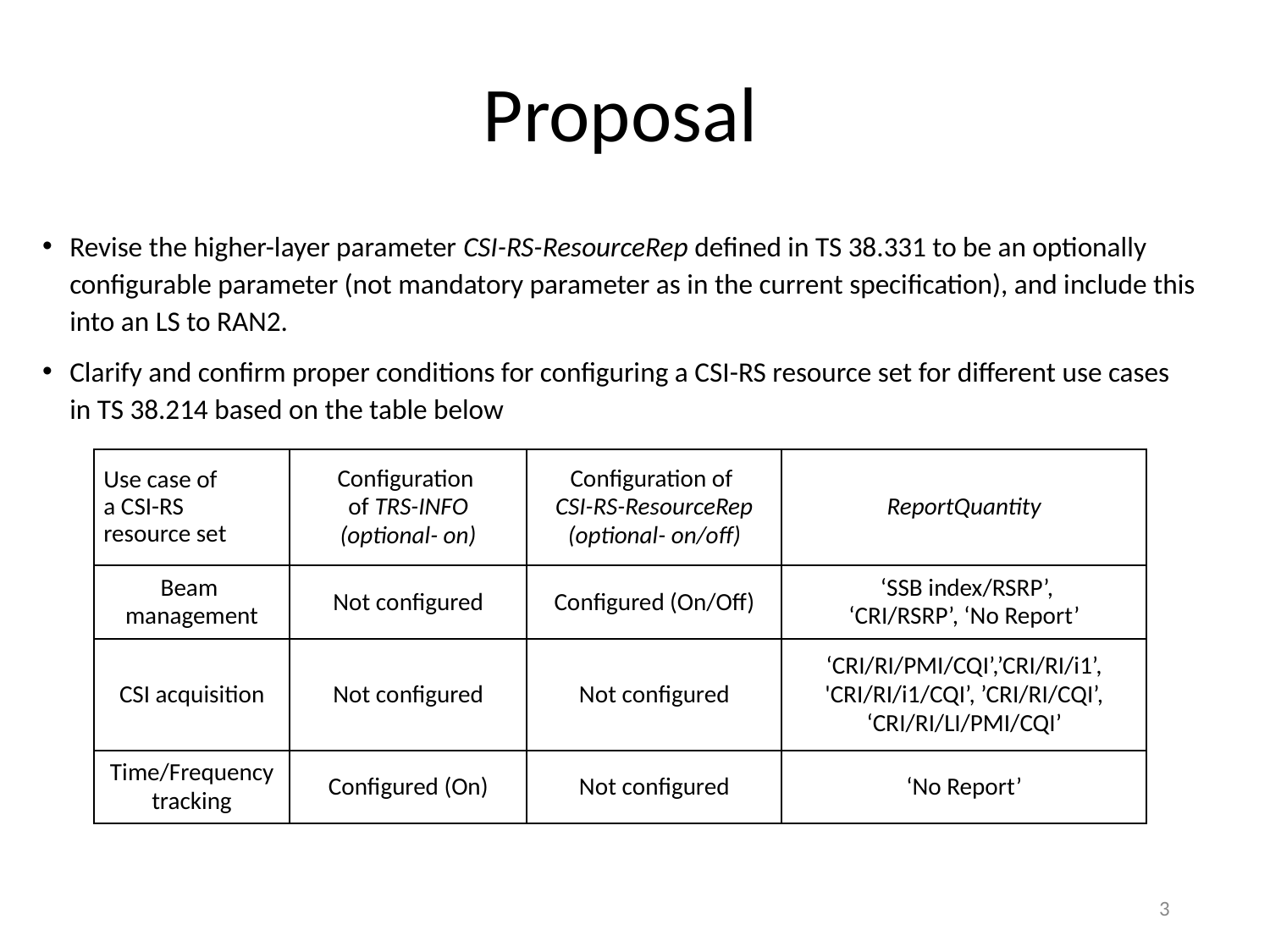

# Proposal
Revise the higher-layer parameter CSI-RS-ResourceRep defined in TS 38.331 to be an optionally configurable parameter (not mandatory parameter as in the current specification), and include this into an LS to RAN2.
Clarify and confirm proper conditions for configuring a CSI-RS resource set for different use cases in TS 38.214 based on the table below
| Use case of a CSI-RS resource set | Configuration of TRS-INFO (optional- on) | Configuration of CSI-RS-ResourceRep (optional- on/off) | ReportQuantity |
| --- | --- | --- | --- |
| Beam management | Not configured | Configured (On/Off) | ‘SSB index/RSRP’, ‘CRI/RSRP’, ‘No Report’ |
| CSI acquisition | Not configured | Not configured | ‘CRI/RI/PMI/CQI’,’CRI/RI/i1’, 'CRI/RI/i1/CQI’, ’CRI/RI/CQI’, ‘CRI/RI/LI/PMI/CQI’ |
| Time/Frequency tracking | Configured (On) | Not configured | ‘No Report’ |
3